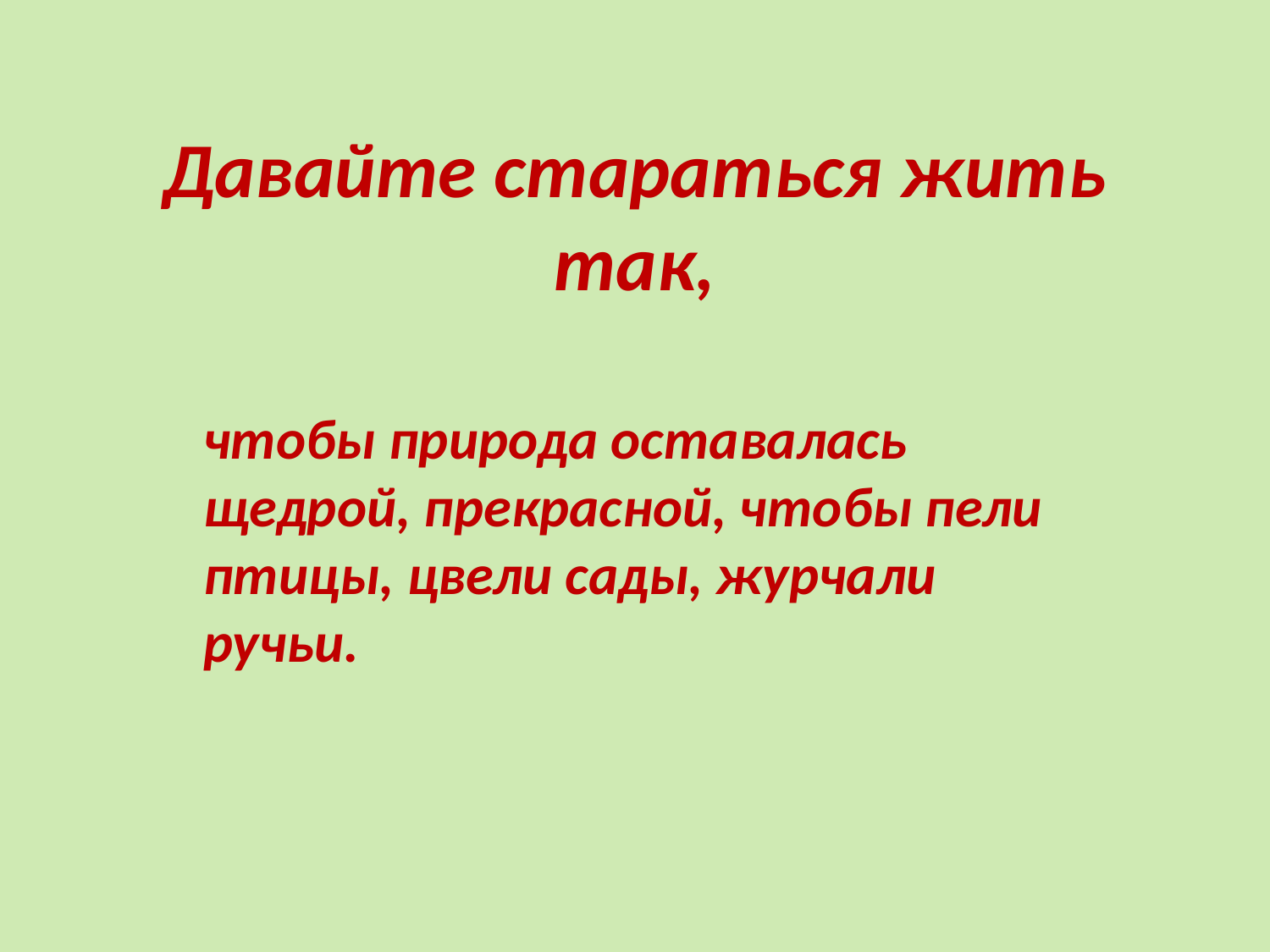

# Давайте стараться жить так,

чтобы природа оставалась щедрой, прекрасной, чтобы пели птицы, цвели сады, журчали ручьи.